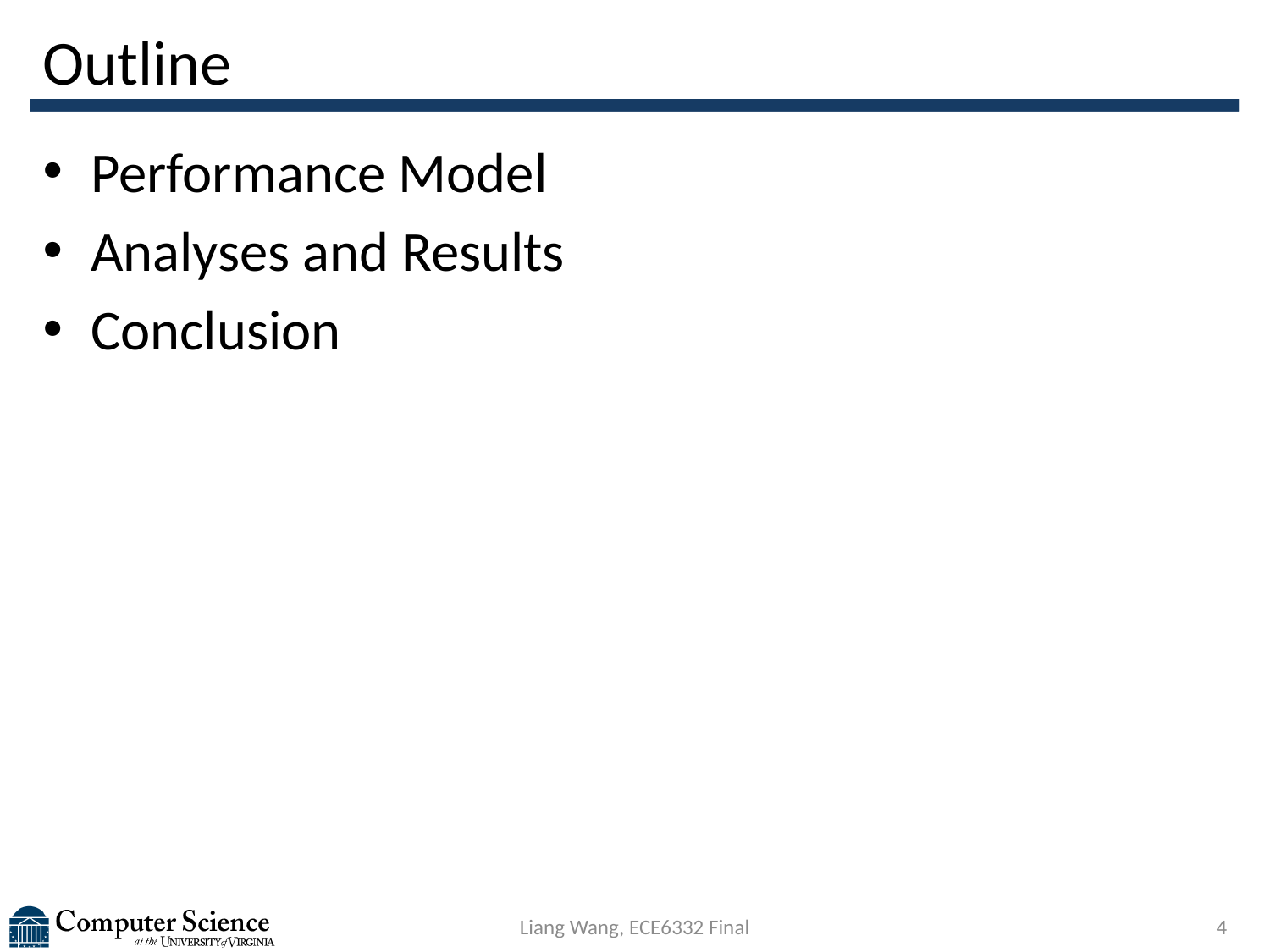

# Outline
Performance Model
Analyses and Results
Conclusion
Liang Wang, ECE6332 Final
4